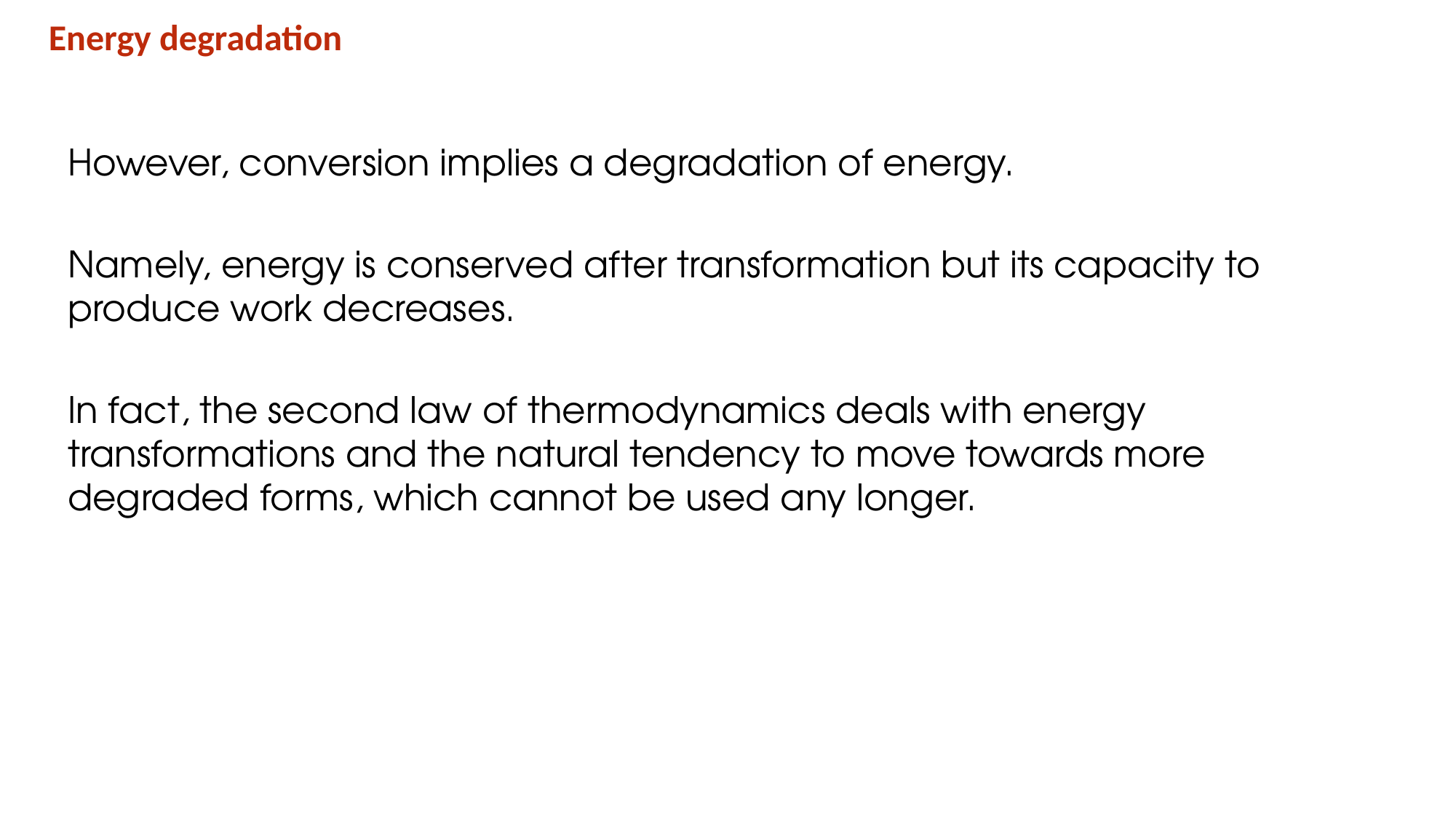

Energy degradation
However, conversion implies a degradation of energy.

Namely, energy is conserved after transformation but its capacity to produce work decreases.

In fact, the second law of thermodynamics deals with energy transformations and the natural tendency to move towards more degraded forms, which cannot be used any longer.